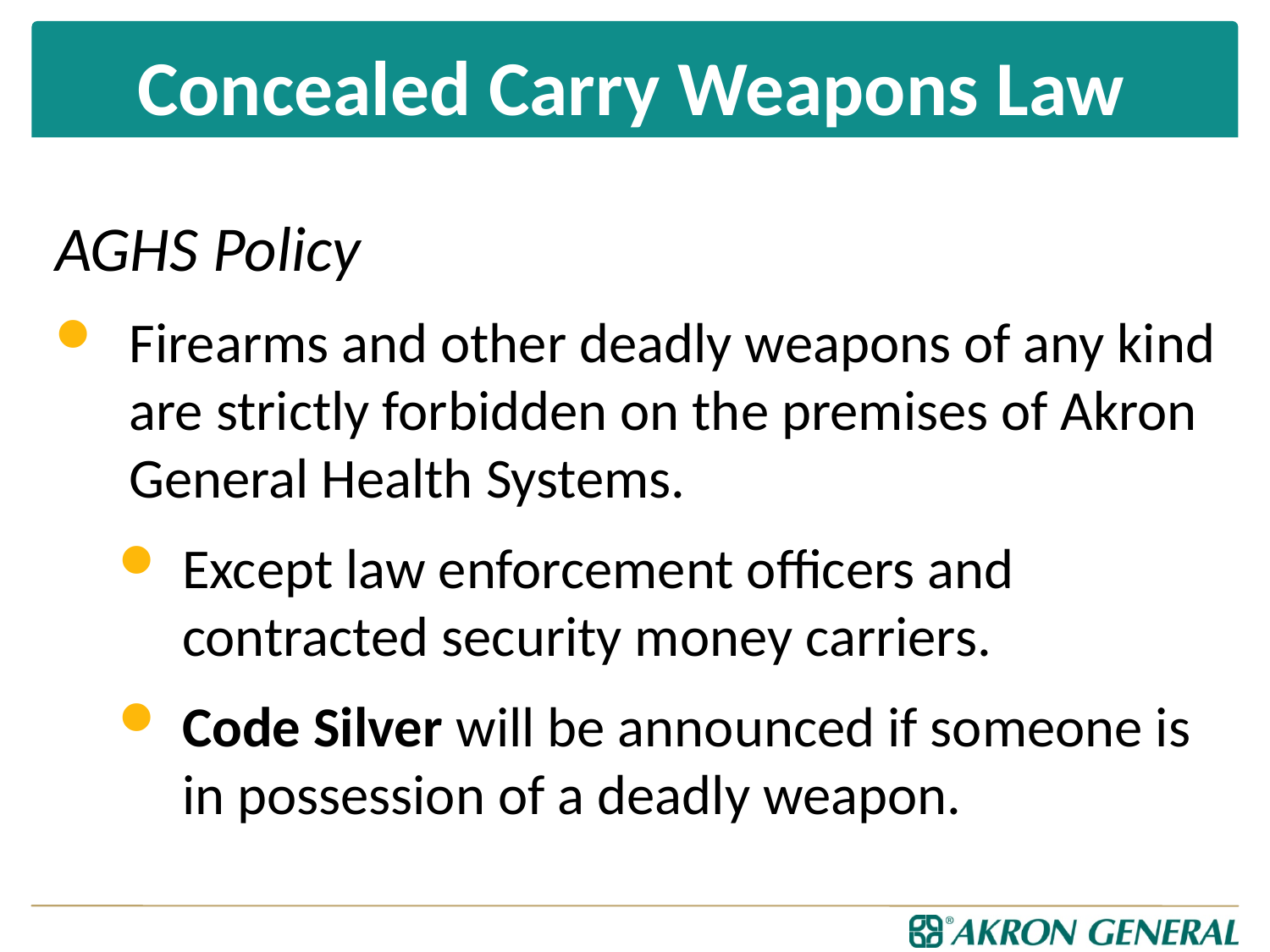

# Concealed Carry Weapons Law
AGHS Policy
Firearms and other deadly weapons of any kind are strictly forbidden on the premises of Akron General Health Systems.
Except law enforcement officers and contracted security money carriers.
Code Silver will be announced if someone is in possession of a deadly weapon.